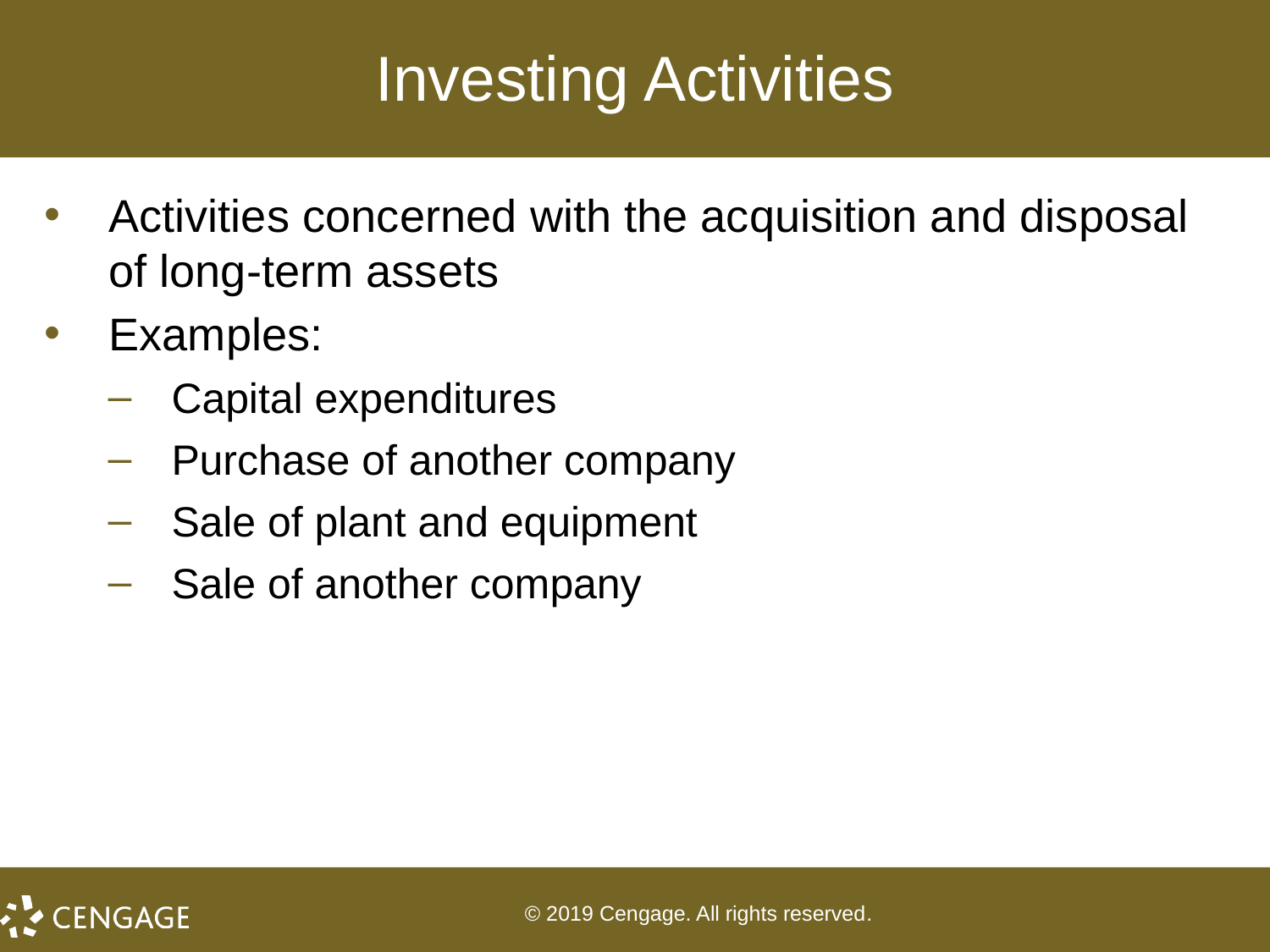

# Investing Activities
Activities concerned with the acquisition and disposal of long-term assets
Examples:
Capital expenditures
Purchase of another company
Sale of plant and equipment
Sale of another company